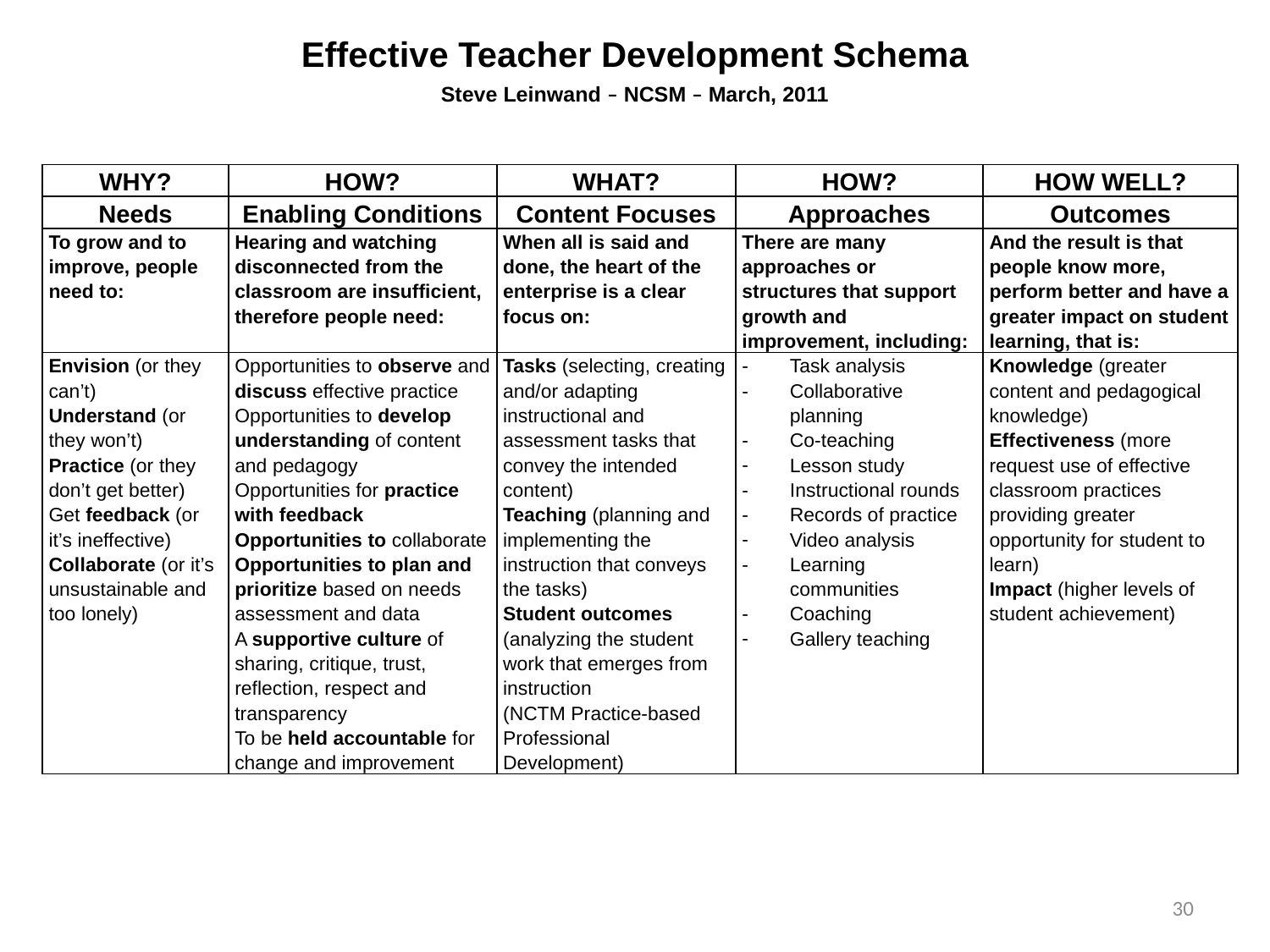

Effective Teacher Development Schema

Steve Leinwand – NCSM – March, 2011
| WHY? | HOW? | WHAT? | HOW? | HOW WELL? |
| --- | --- | --- | --- | --- |
| Needs | Enabling Conditions | Content Focuses | Approaches | Outcomes |
| To grow and to improve, people need to: | Hearing and watching disconnected from the classroom are insufficient, therefore people need: | When all is said and done, the heart of the enterprise is a clear focus on: | There are many approaches or structures that support growth and improvement, including: | And the result is that people know more, perform better and have a greater impact on student learning, that is: |
| Envision (or they can’t) Understand (or they won’t) Practice (or they don’t get better) Get feedback (or it’s ineffective) Collaborate (or it’s unsustainable and too lonely) | Opportunities to observe and discuss effective practice Opportunities to develop understanding of content and pedagogy Opportunities for practice with feedback Opportunities to collaborate Opportunities to plan and prioritize based on needs assessment and data A supportive culture of sharing, critique, trust, reflection, respect and transparency To be held accountable for change and improvement | Tasks (selecting, creating and/or adapting instructional and assessment tasks that convey the intended content) Teaching (planning and implementing the instruction that conveys the tasks) Student outcomes (analyzing the student work that emerges from instruction (NCTM Practice-based Professional Development) | Task analysis Collaborative planning Co-teaching Lesson study Instructional rounds Records of practice Video analysis Learning communities Coaching Gallery teaching | Knowledge (greater content and pedagogical knowledge) Effectiveness (more request use of effective classroom practices providing greater opportunity for student to learn) Impact (higher levels of student achievement) |
30